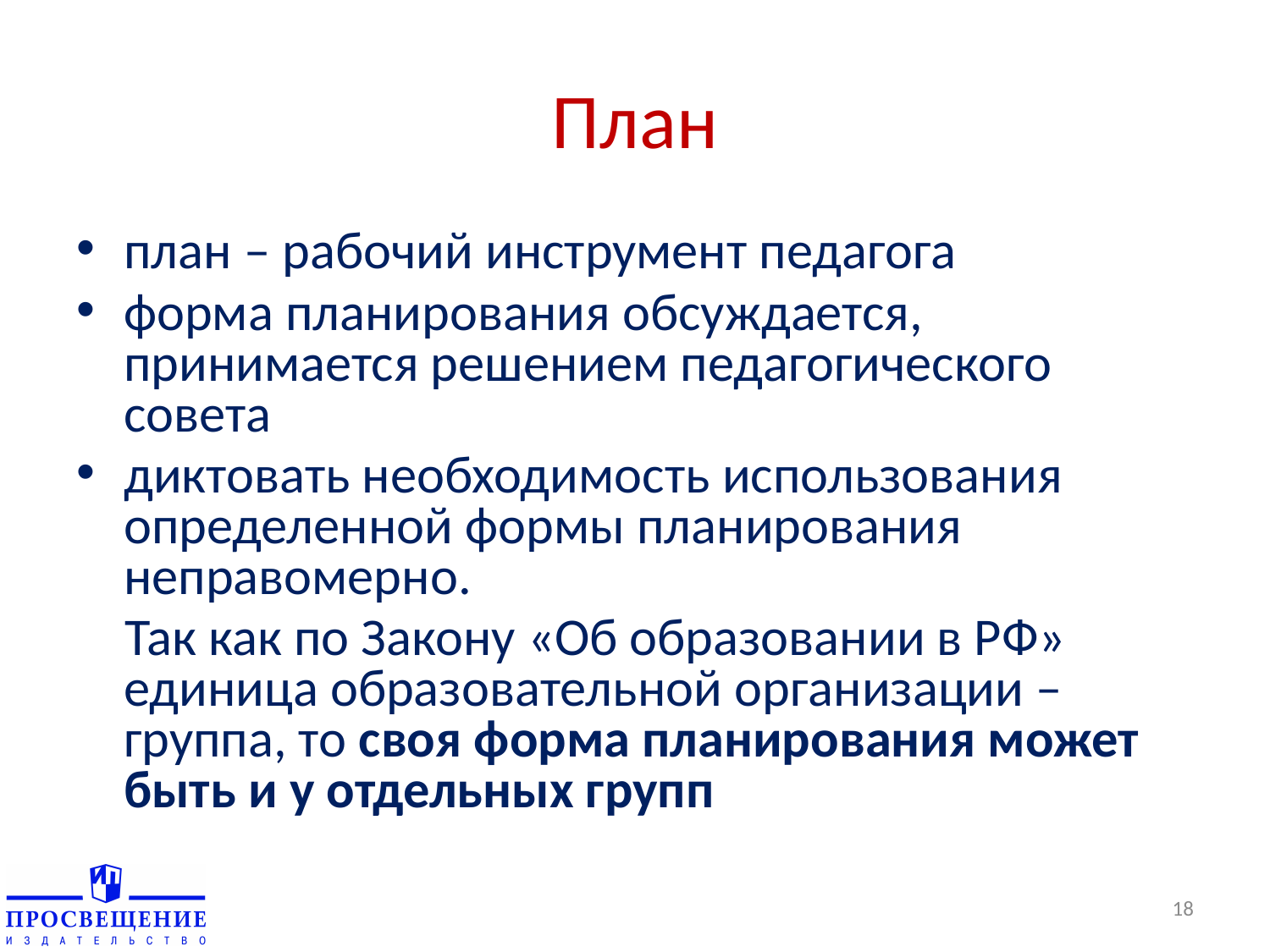

# План
план – рабочий инструмент педагога
форма планирования обсуждается, принимается решением педагогического совета
диктовать необходимость использования определенной формы планирования неправомерно.
    Так как по Закону «Об образовании в РФ» единица образовательной организации – группа, то своя форма планирования может быть и у отдельных групп
18